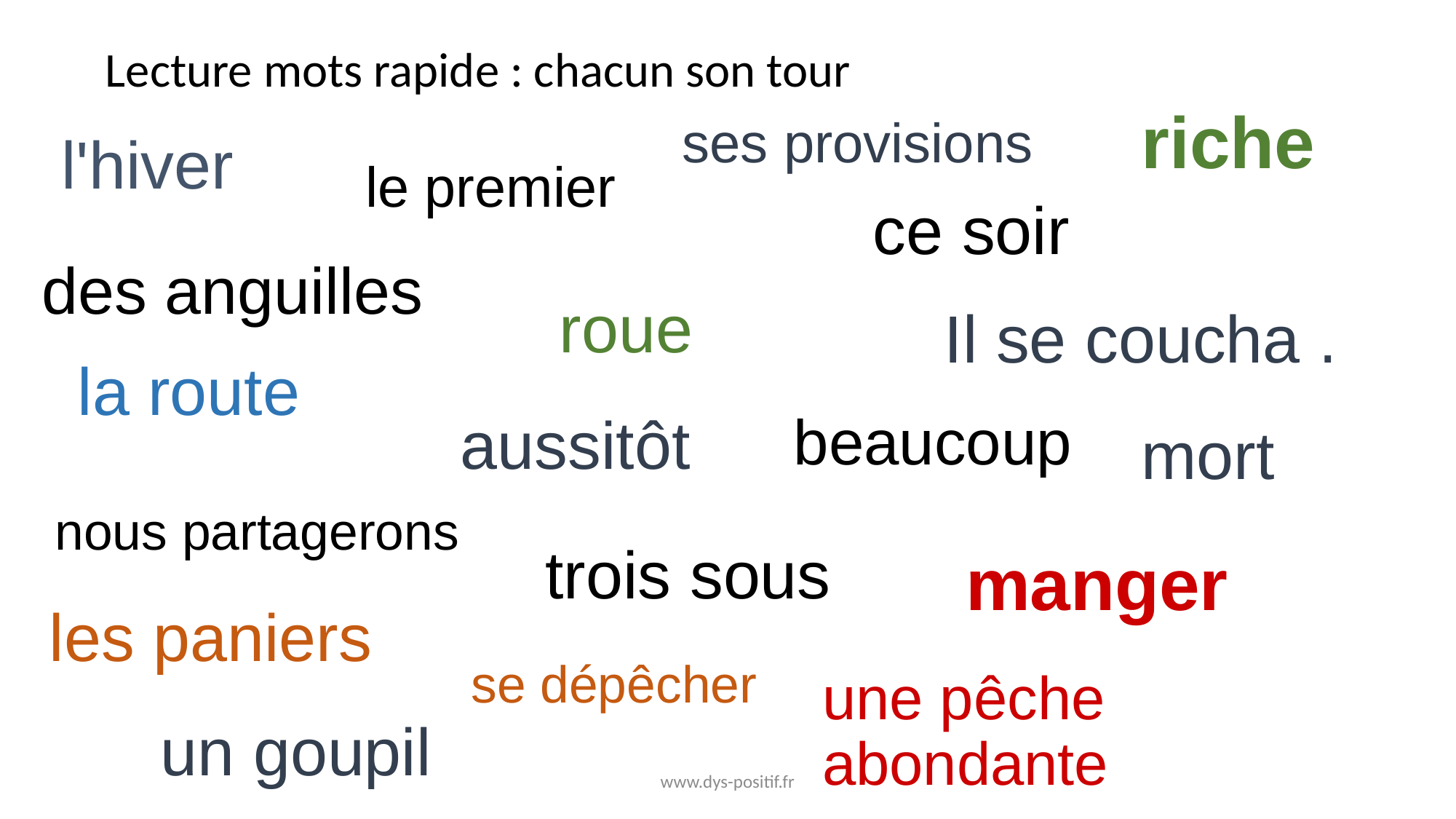

# Lecture mots rapide : chacun son tour
riche
ses provisions
l'hiver
le premier
ce soir
des anguilles
roue
Il se coucha .
la route
beaucoup
aussitôt
mort
nous partagerons
trois sous
manger
les paniers
se dépêcher
une pêche abondante
un goupil
www.dys-positif.fr